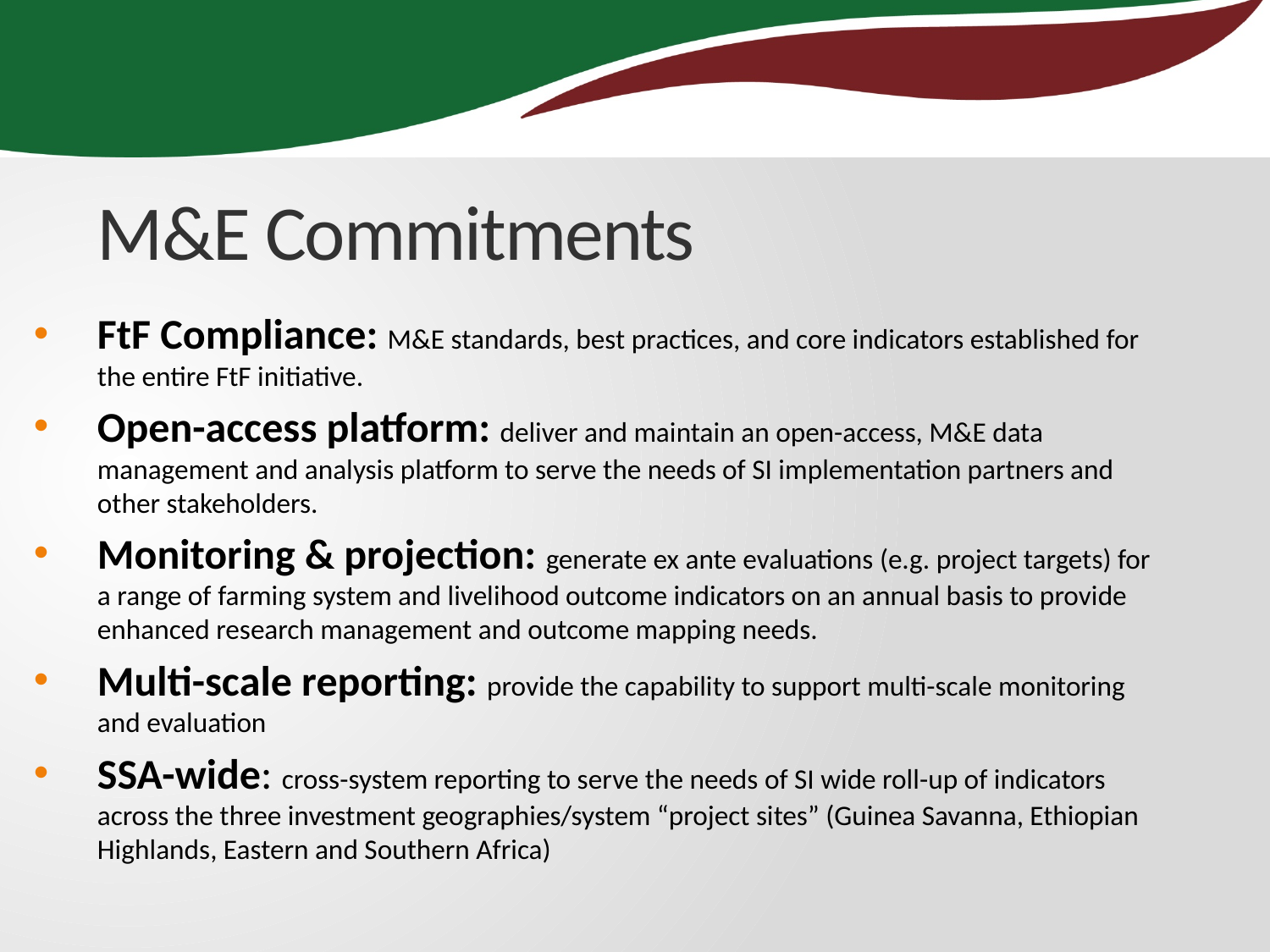

M&E Commitments
FtF Compliance: M&E standards, best practices, and core indicators established for the entire FtF initiative.
Open-access platform: deliver and maintain an open-access, M&E data management and analysis platform to serve the needs of SI implementation partners and other stakeholders.
Monitoring & projection: generate ex ante evaluations (e.g. project targets) for a range of farming system and livelihood outcome indicators on an annual basis to provide enhanced research management and outcome mapping needs.
Multi-scale reporting: provide the capability to support multi-scale monitoring and evaluation
SSA-wide: cross-system reporting to serve the needs of SI wide roll-up of indicators across the three investment geographies/system “project sites” (Guinea Savanna, Ethiopian Highlands, Eastern and Southern Africa)